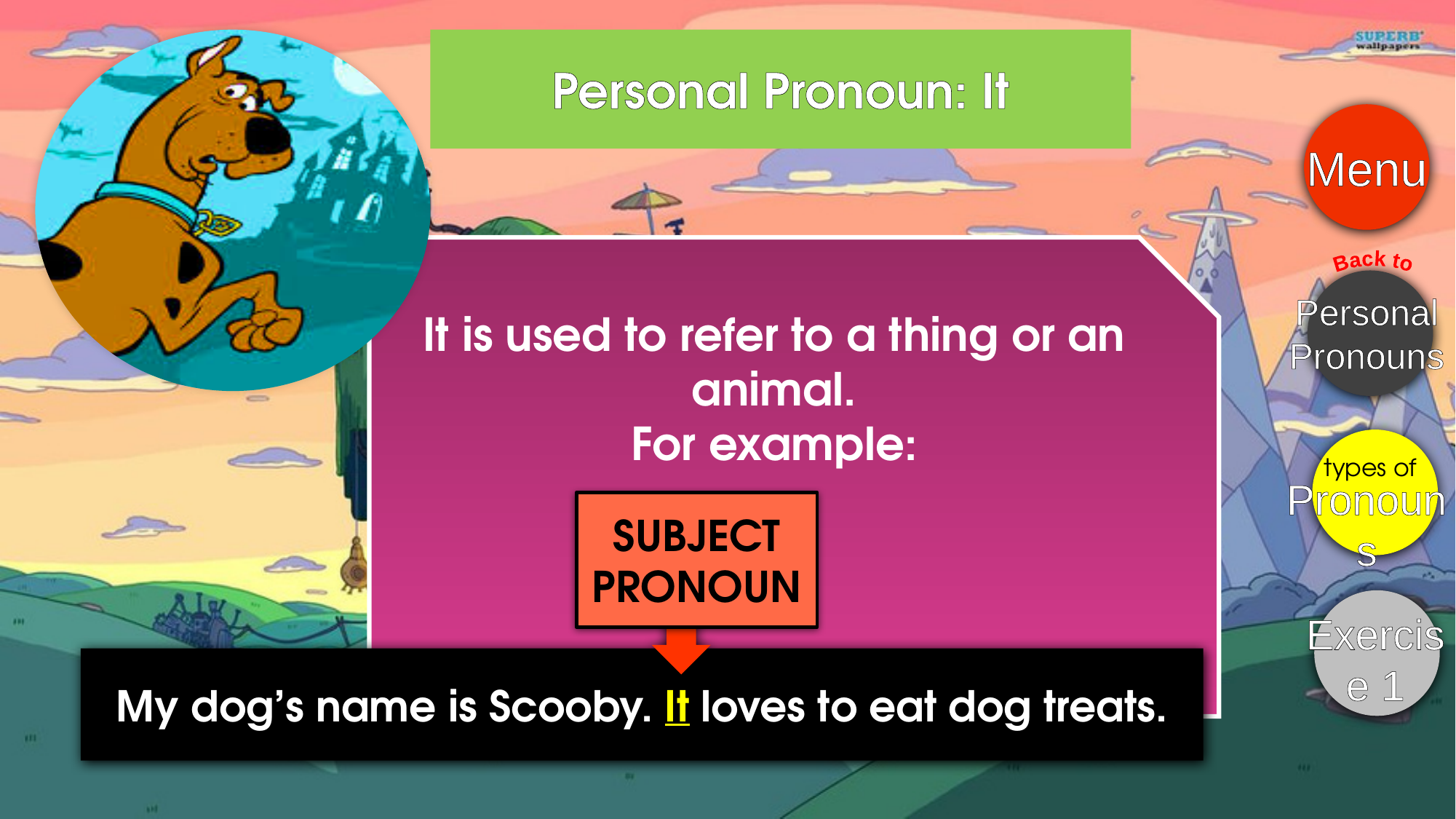

Personal Pronoun: It

Menu

It is used to refer to a thing or an animal.
For example:

Back to

Personal Pronouns

types of
Pronouns
SUBJECT PRONOUN

Exercise 1
My dog’s name is Scooby. It loves to eat dog treats.